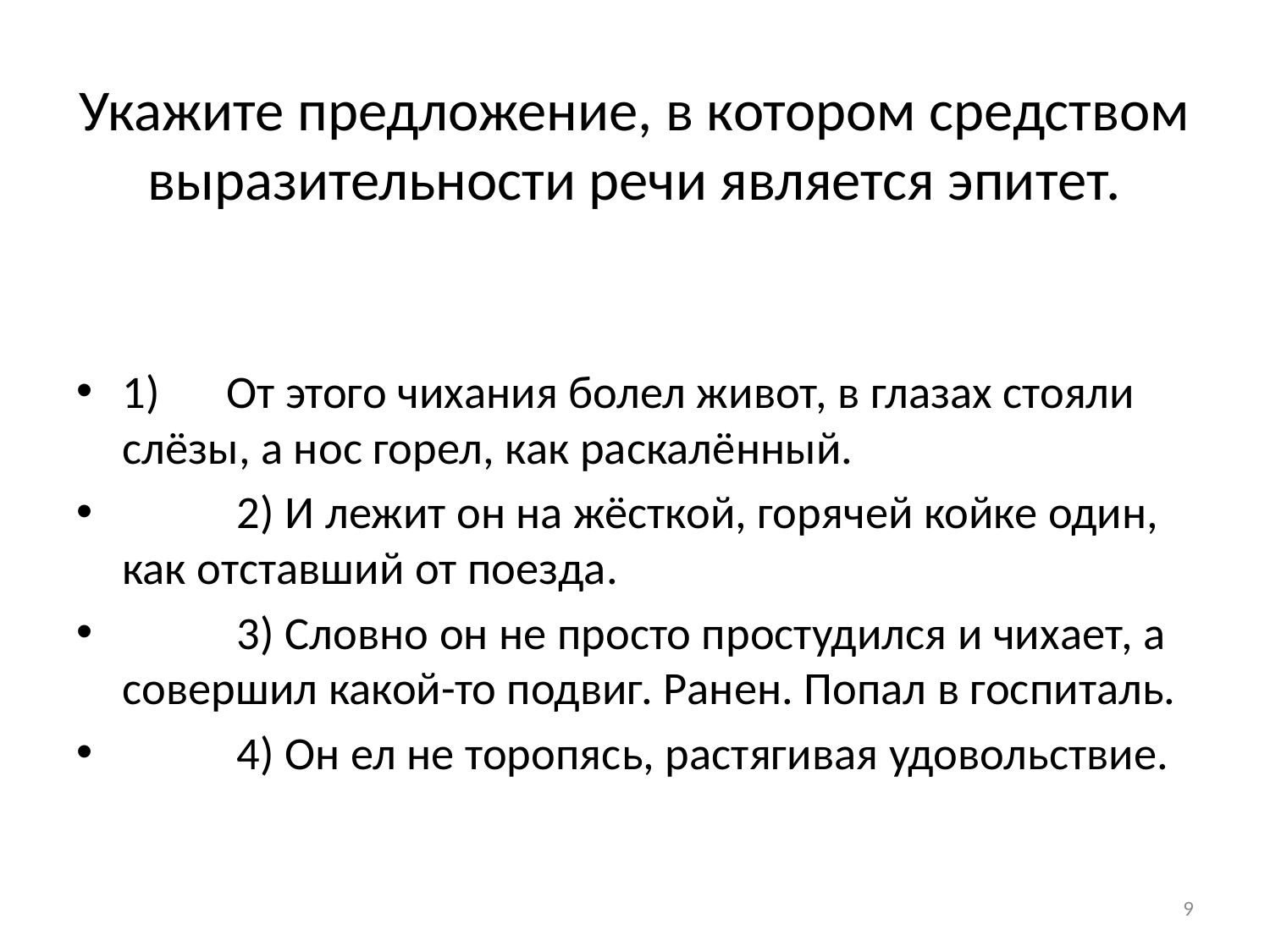

# Укажите предложение, в котором средством выразительности речи является эпитет.
1) 	От этого чихания болел живот, в глазах стояли слёзы, а нос горел, как раскалённый.
  	 2) И лежит он на жёсткой, горячей койке один, как отставший от поезда.
  	 3) Словно он не просто простудился и чихает, а совершил какой-то подвиг. Ранен. Попал в госпиталь.
  	 4) Он ел не торопясь, растягивая удовольствие.

9